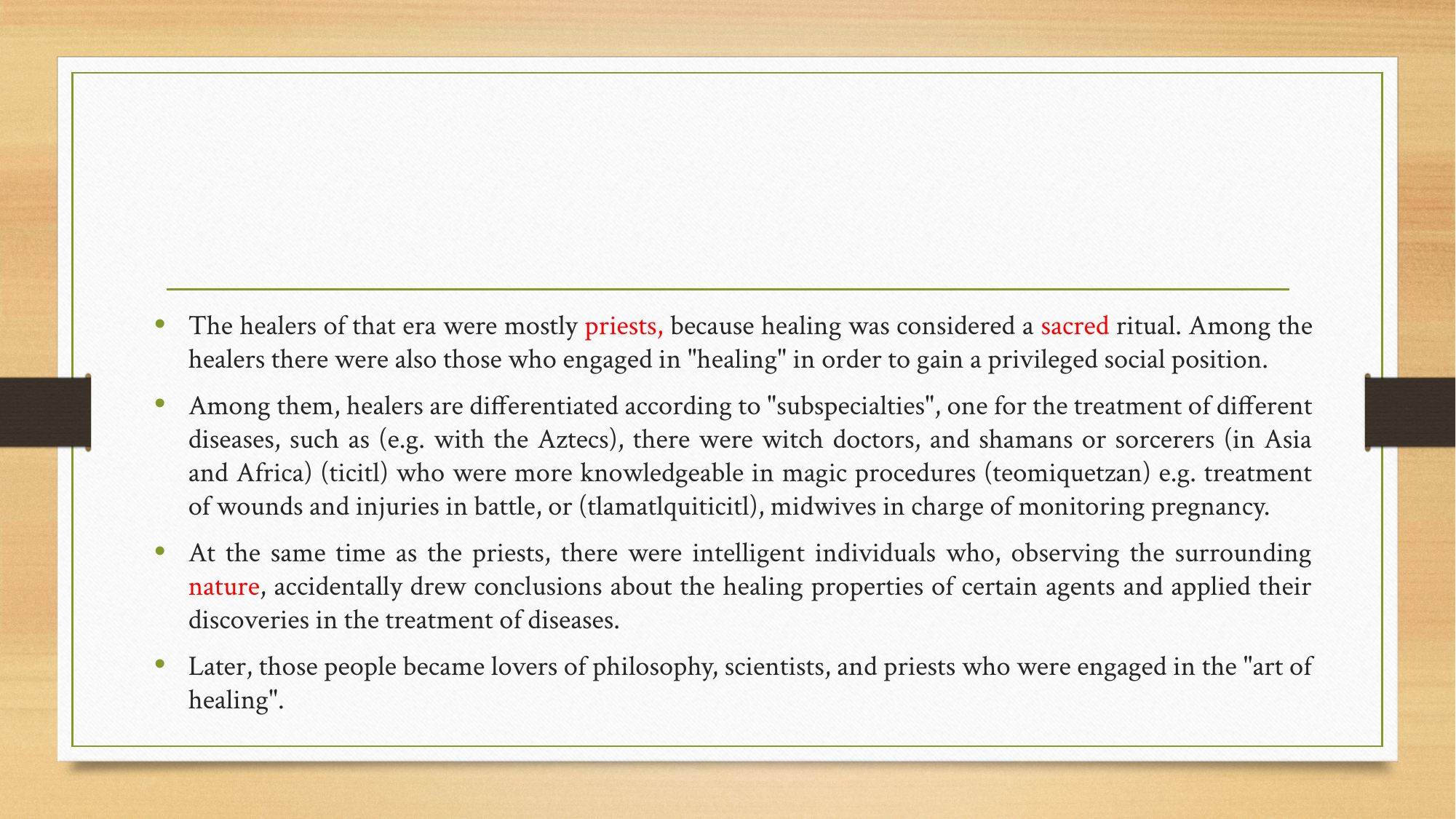

The healers of that era were mostly priests, because healing was considered a sacred ritual. Among the healers there were also those who engaged in "healing" in order to gain a privileged social position.
Among them, healers are differentiated according to "subspecialties", one for the treatment of different diseases, such as (e.g. with the Aztecs), there were witch doctors, and shamans or sorcerers (in Asia and Africa) (ticitl) who were more knowledgeable in magic procedures (teomiquetzan) e.g. treatment of wounds and injuries in battle, or (tlamatlquiticitl), midwives in charge of monitoring pregnancy.
At the same time as the priests, there were intelligent individuals who, observing the surrounding nature, accidentally drew conclusions about the healing properties of certain agents and applied their discoveries in the treatment of diseases.
Later, those people became lovers of philosophy, scientists, and priests who were engaged in the "art of healing".